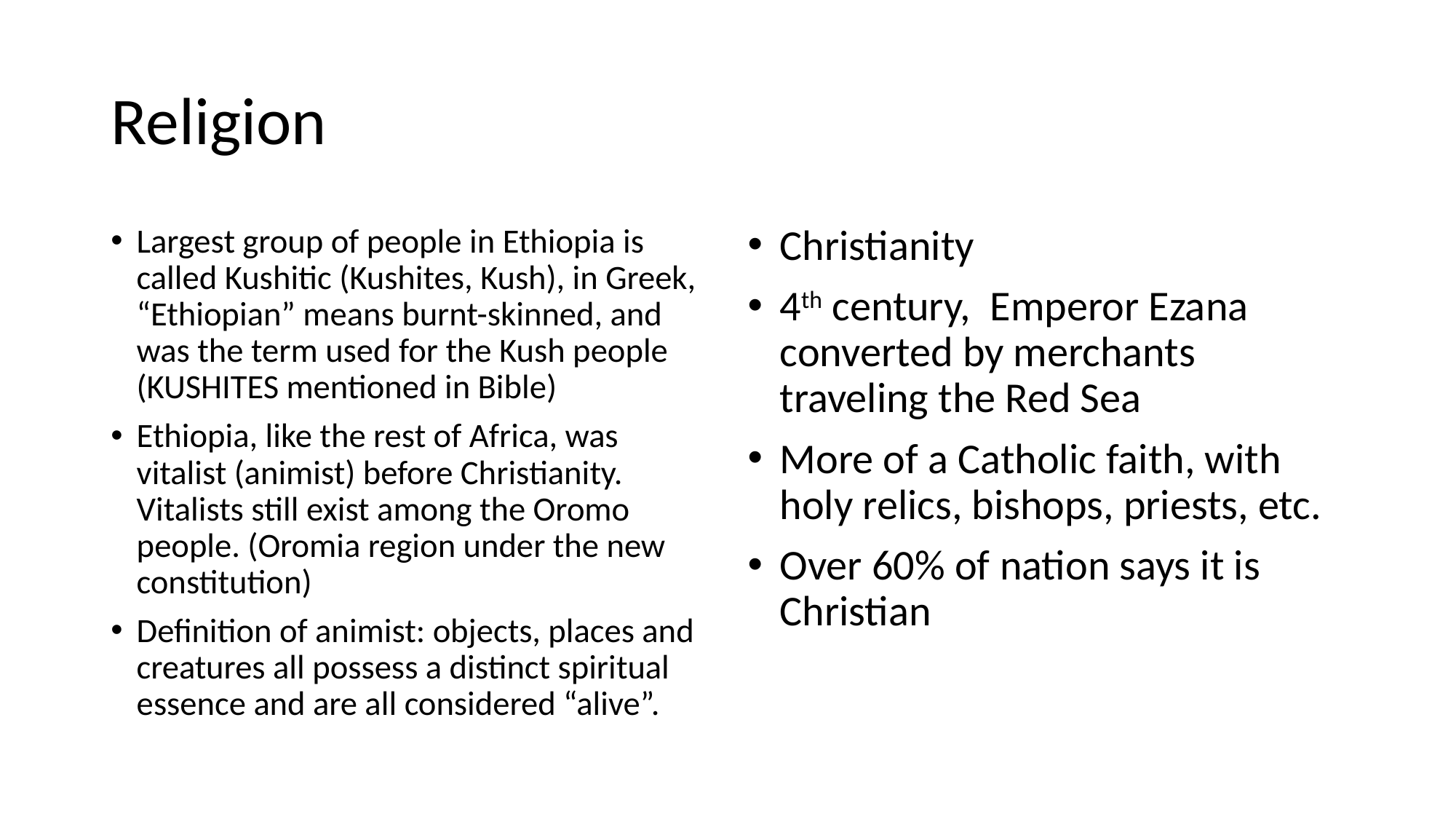

# Religion
Largest group of people in Ethiopia is called Kushitic (Kushites, Kush), in Greek, “Ethiopian” means burnt-skinned, and was the term used for the Kush people (KUSHITES mentioned in Bible)
Ethiopia, like the rest of Africa, was vitalist (animist) before Christianity.  Vitalists still exist among the Oromo people. (Oromia region under the new constitution)
Definition of animist: objects, places and creatures all possess a distinct spiritual essence and are all considered “alive”.
Christianity
4th century,  Emperor Ezana converted by merchants traveling the Red Sea
More of a Catholic faith, with holy relics, bishops, priests, etc.
Over 60% of nation says it is Christian